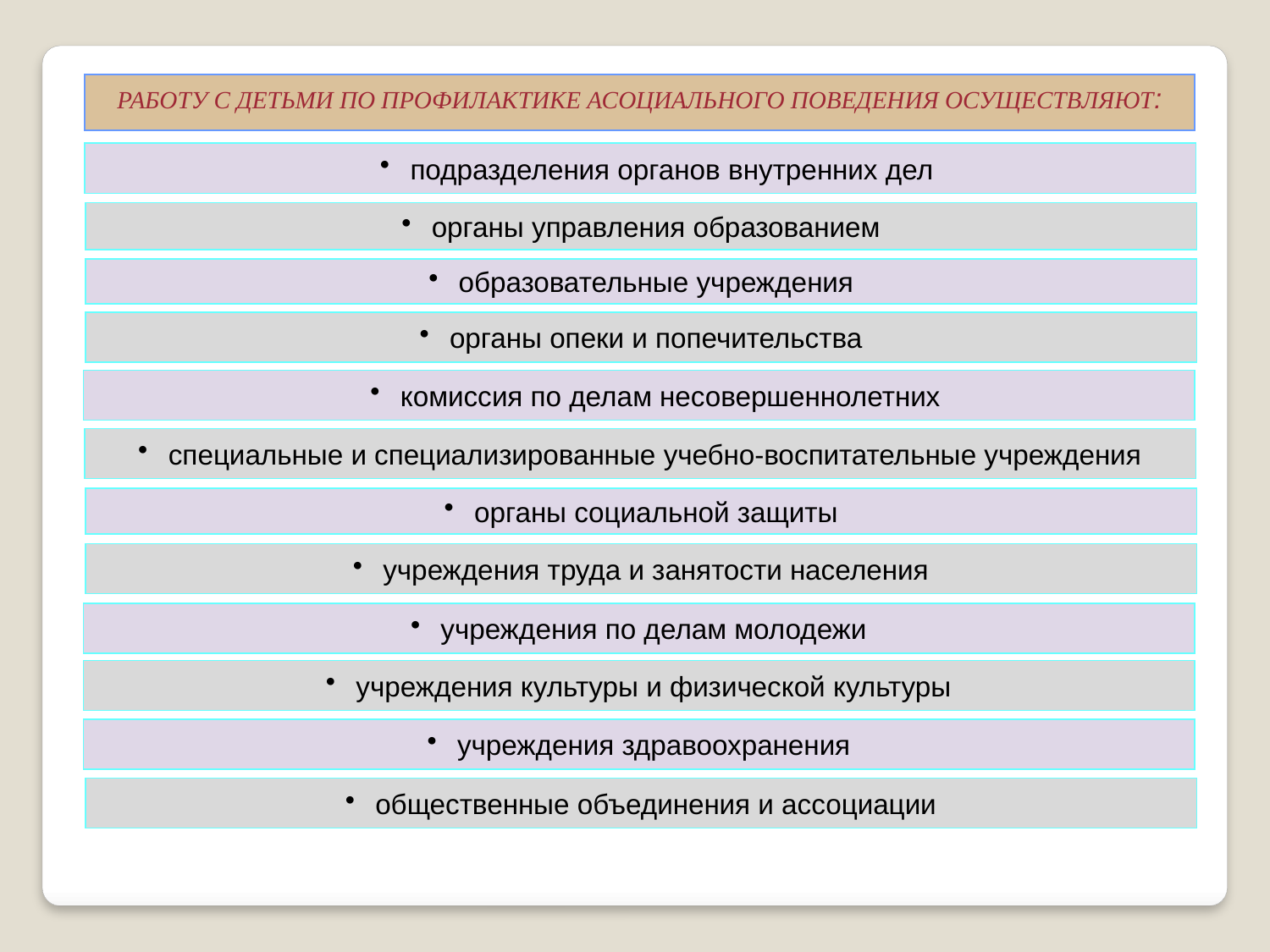

РАБОТУ С ДЕТЬМИ ПО ПРОФИЛАКТИКЕ АСОЦИАЛЬНОГО ПОВЕДЕНИЯ ОСУЩЕСТВЛЯЮТ:

подразделения органов внутренних дел
органы управления образованием
образовательные учреждения
органы опеки и попечительства
комиссия по делам несовершеннолетних
специальные и специализированные учебно-воспитательные учреждения
органы социальной защиты
учреждения труда и занятости населения
учреждения по делам молодежи
учреждения культуры и физической культуры
учреждения здравоохранения
общественные объединения и ассоциации